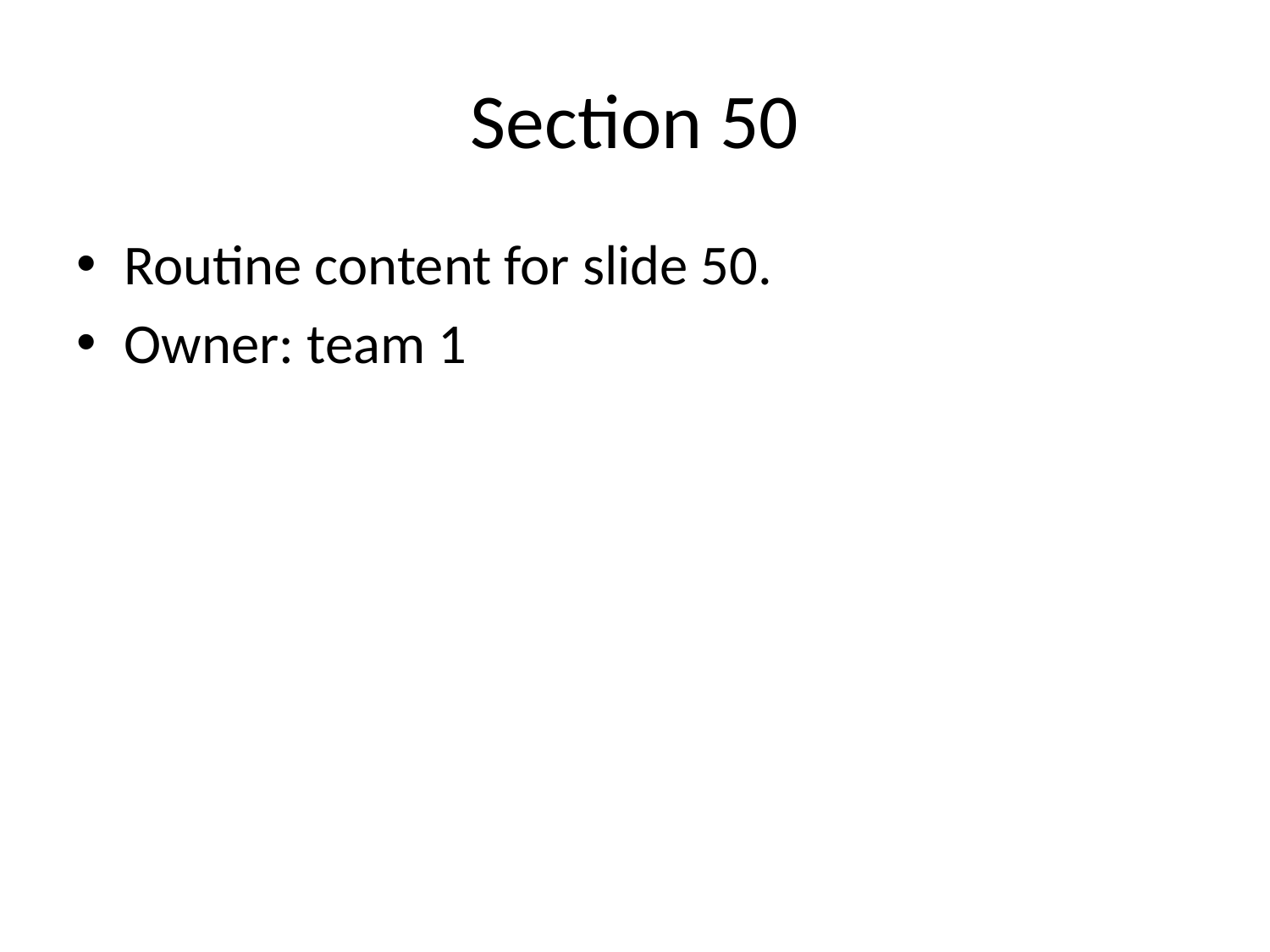

# Section 50
Routine content for slide 50.
Owner: team 1